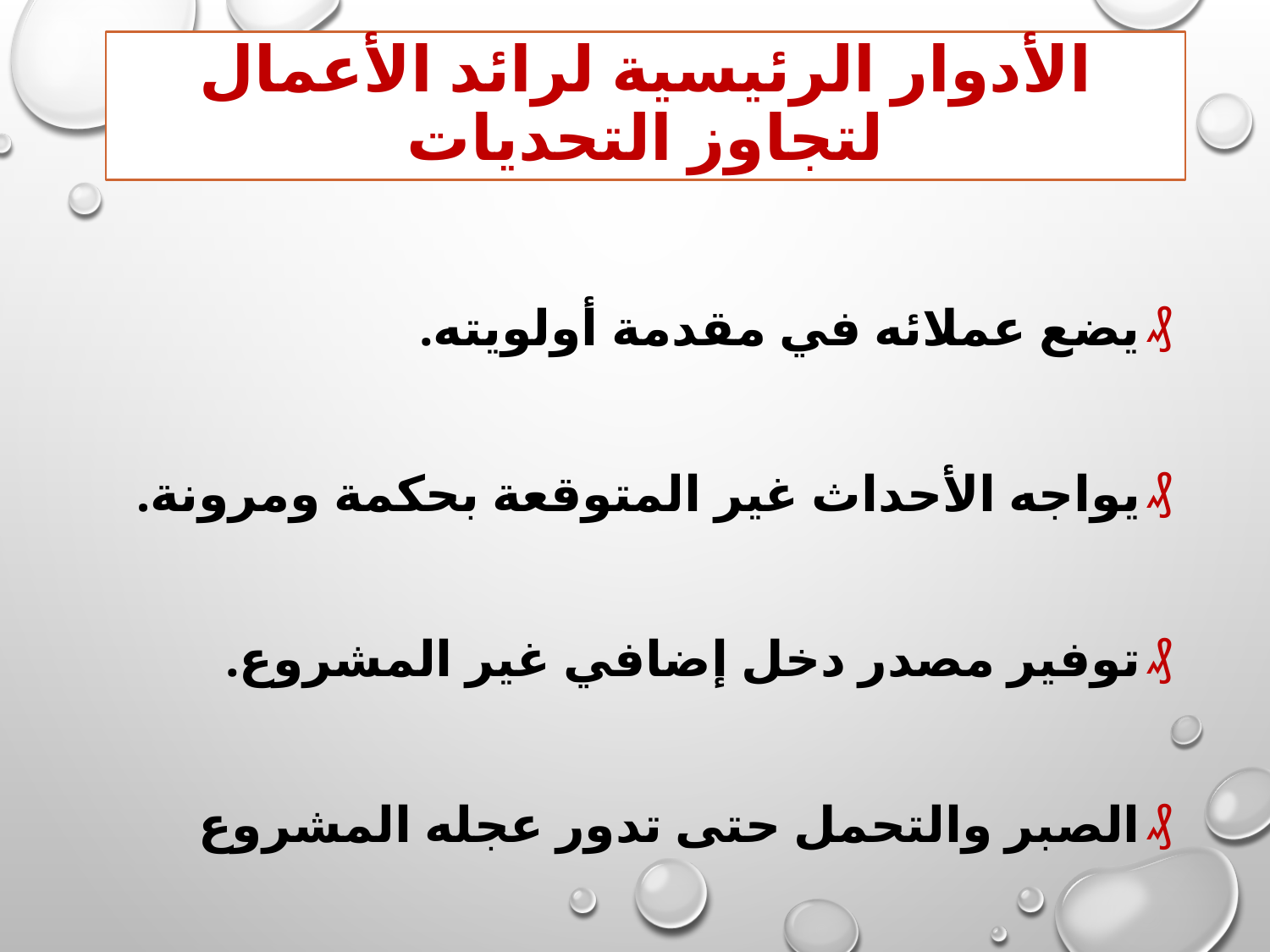

# الأدوار الرئيسية لرائد الأعمال لتجاوز التحديات
يضع عملائه في مقدمة أولويته.
يواجه الأحداث غير المتوقعة بحكمة ومرونة.
توفير مصدر دخل إضافي غير المشروع.
الصبر والتحمل حتى تدور عجله المشروع الريادي وتظهر ثماره.